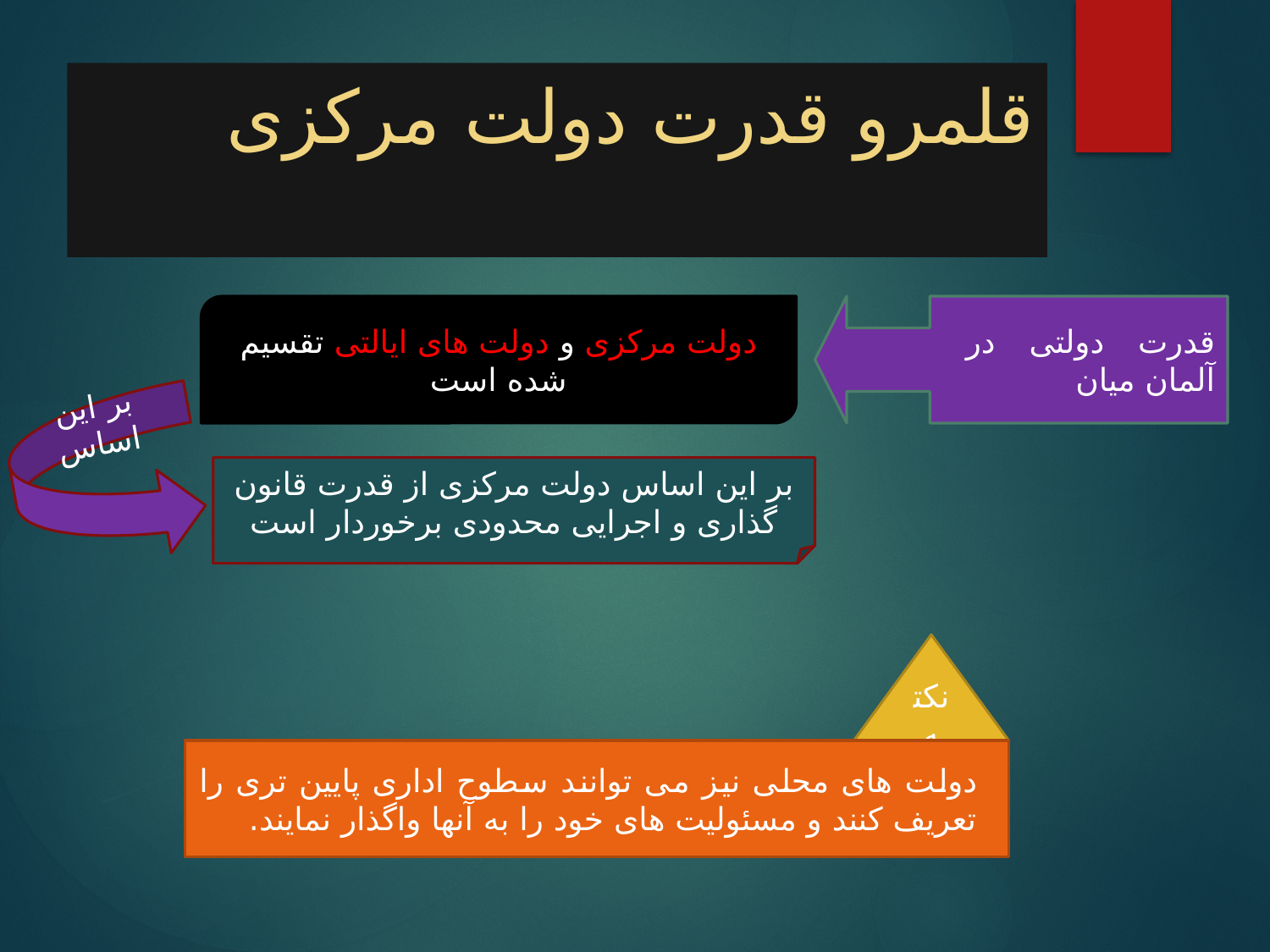

# قلمرو قدرت دولت مرکزی
دولت مرکزی و دولت های ایالتی تقسیم شده است
قدرت دولتی در آلمان میان
بر این اساس

بر این اساس دولت مرکزی از قدرت قانون گذاری و اجرایی محدودی برخوردار است
نکته
دولت های محلی نیز می توانند سطوح اداری پایین تری را تعریف کنند و مسئولیت های خود را به آنها واگذار نمایند.